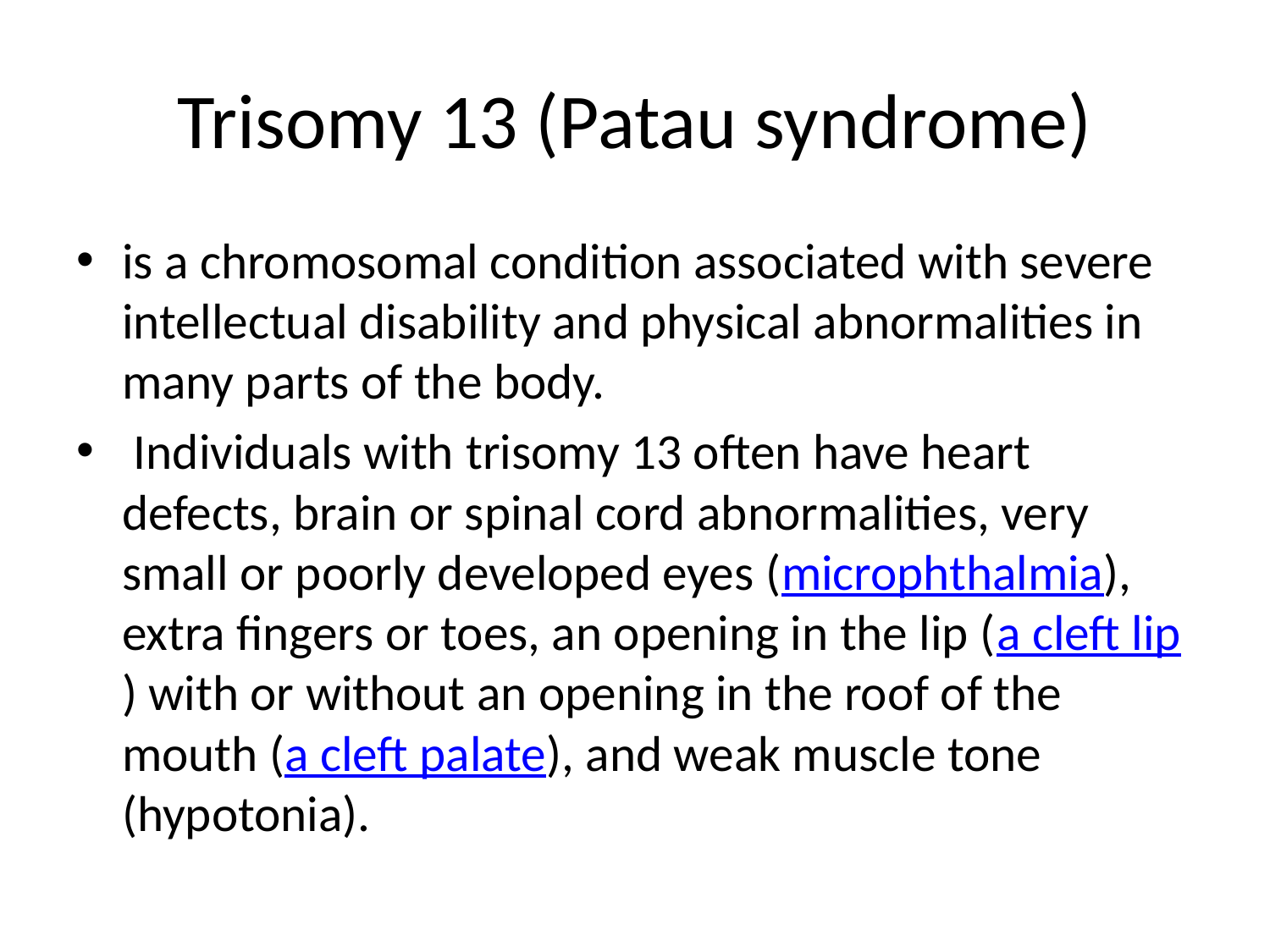

# Trisomy 13 (Patau syndrome)
is a chromosomal condition associated with severe intellectual disability and physical abnormalities in many parts of the body.
 Individuals with trisomy 13 often have heart defects, brain or spinal cord abnormalities, very small or poorly developed eyes (microphthalmia), extra fingers or toes, an opening in the lip (a cleft lip) with or without an opening in the roof of the mouth (a cleft palate), and weak muscle tone (hypotonia).